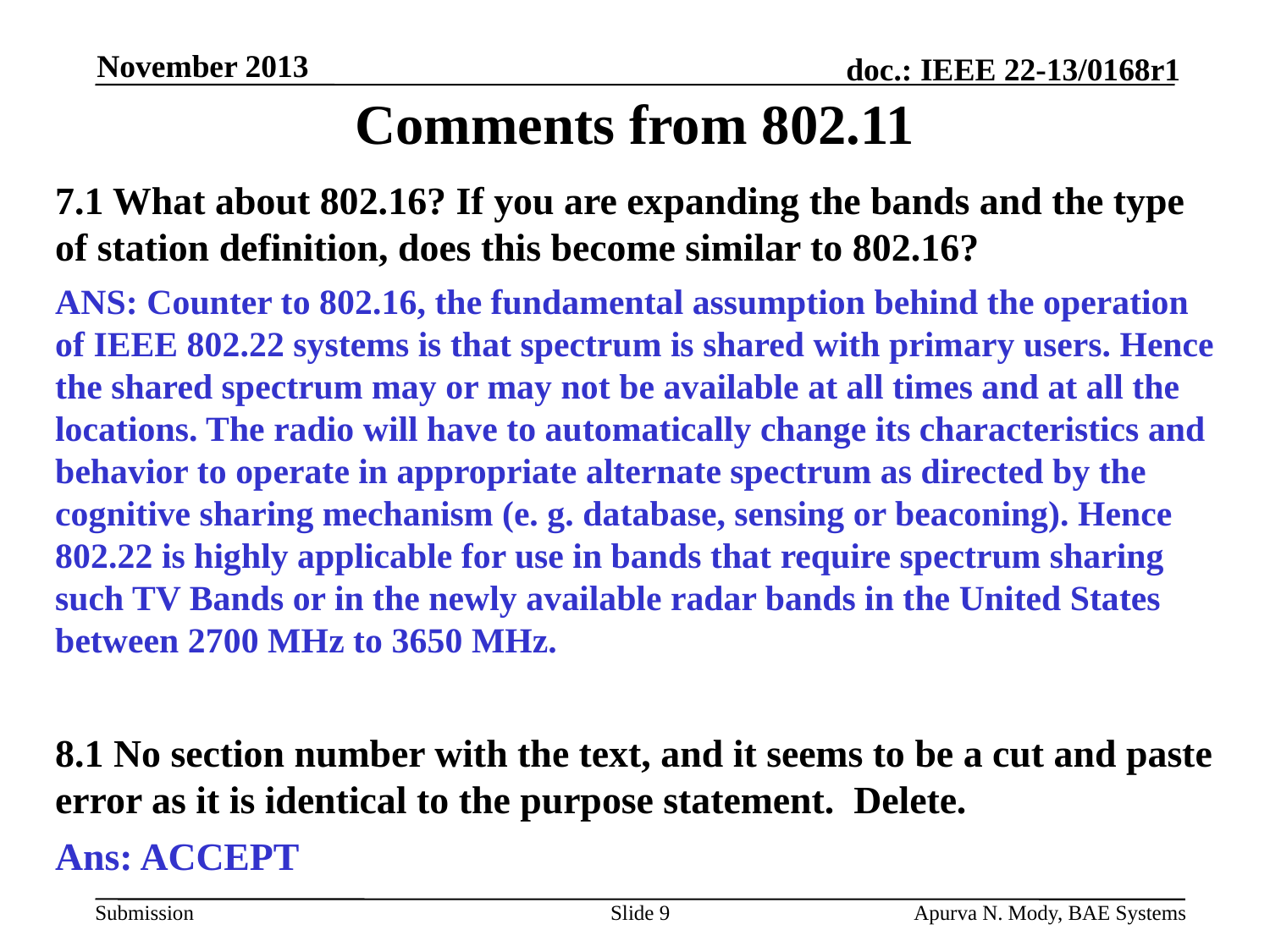

November 2013
# Comments from 802.11
7.1 What about 802.16? If you are expanding the bands and the type of station definition, does this become similar to 802.16?
ANS: Counter to 802.16, the fundamental assumption behind the operation of IEEE 802.22 systems is that spectrum is shared with primary users. Hence the shared spectrum may or may not be available at all times and at all the locations. The radio will have to automatically change its characteristics and behavior to operate in appropriate alternate spectrum as directed by the cognitive sharing mechanism (e. g. database, sensing or beaconing). Hence 802.22 is highly applicable for use in bands that require spectrum sharing such TV Bands or in the newly available radar bands in the United States between 2700 MHz to 3650 MHz.

8.1 No section number with the text, and it seems to be a cut and paste error as it is identical to the purpose statement.  Delete.
Ans: ACCEPT

Slide 9
Apurva N. Mody, BAE Systems